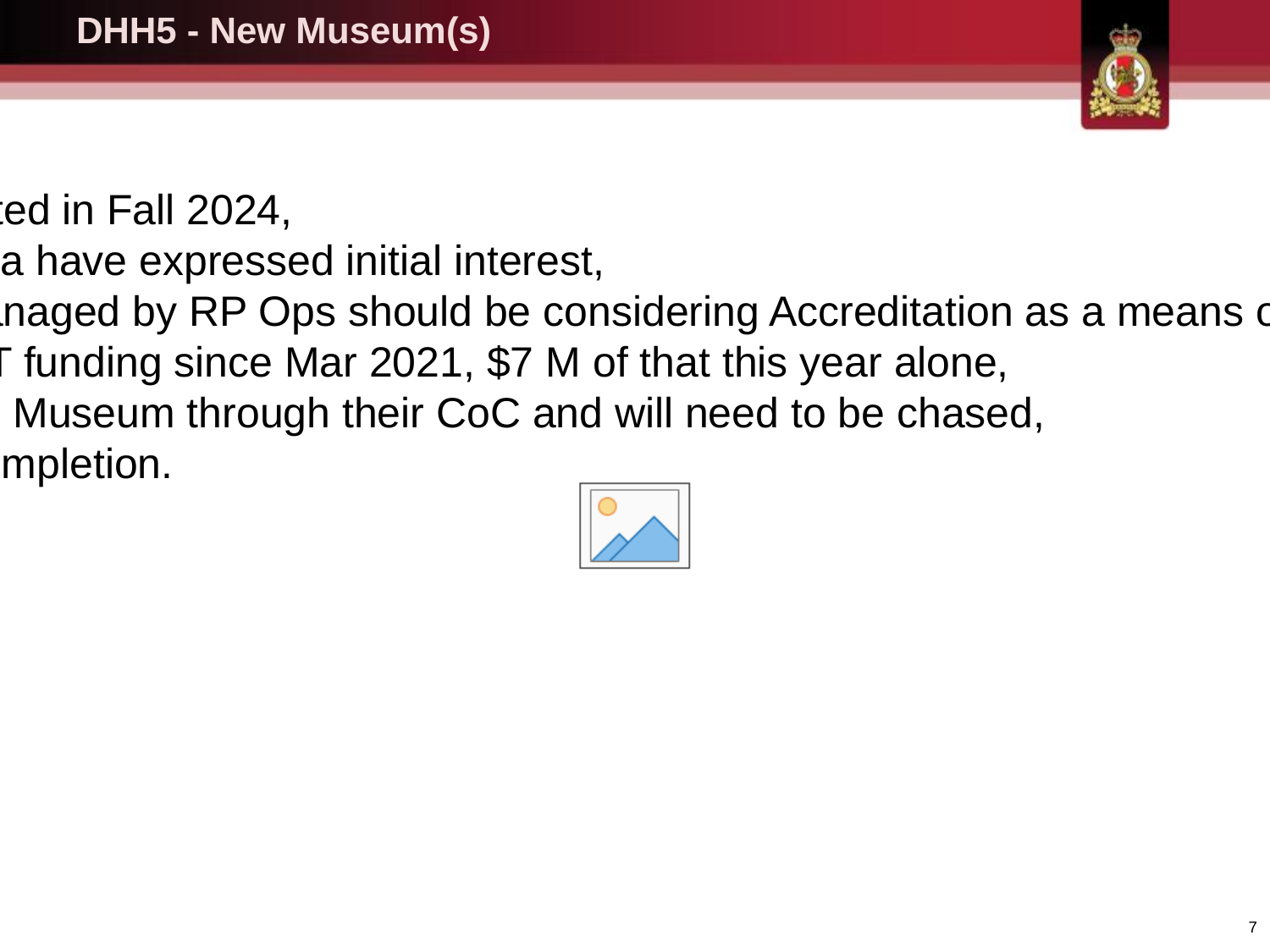

# DHH5 - New Museum(s)
Accreditation of one new Museum completed in Fall 2024,
Currently two museums in Western Canada have expressed initial interest,
Museums housed in DND facilities and managed by RP Ops should be considering Accreditation as a means of Risk Abetment for the provision of facilities,
DHH has provided $21M in new PROJECT funding since Mar 2021, $7 M of that this year alone,
Process for Accreditation is initiated by the Museum through their CoC and will need to be chased,
May take up to 2 years from initiation to completion.
7